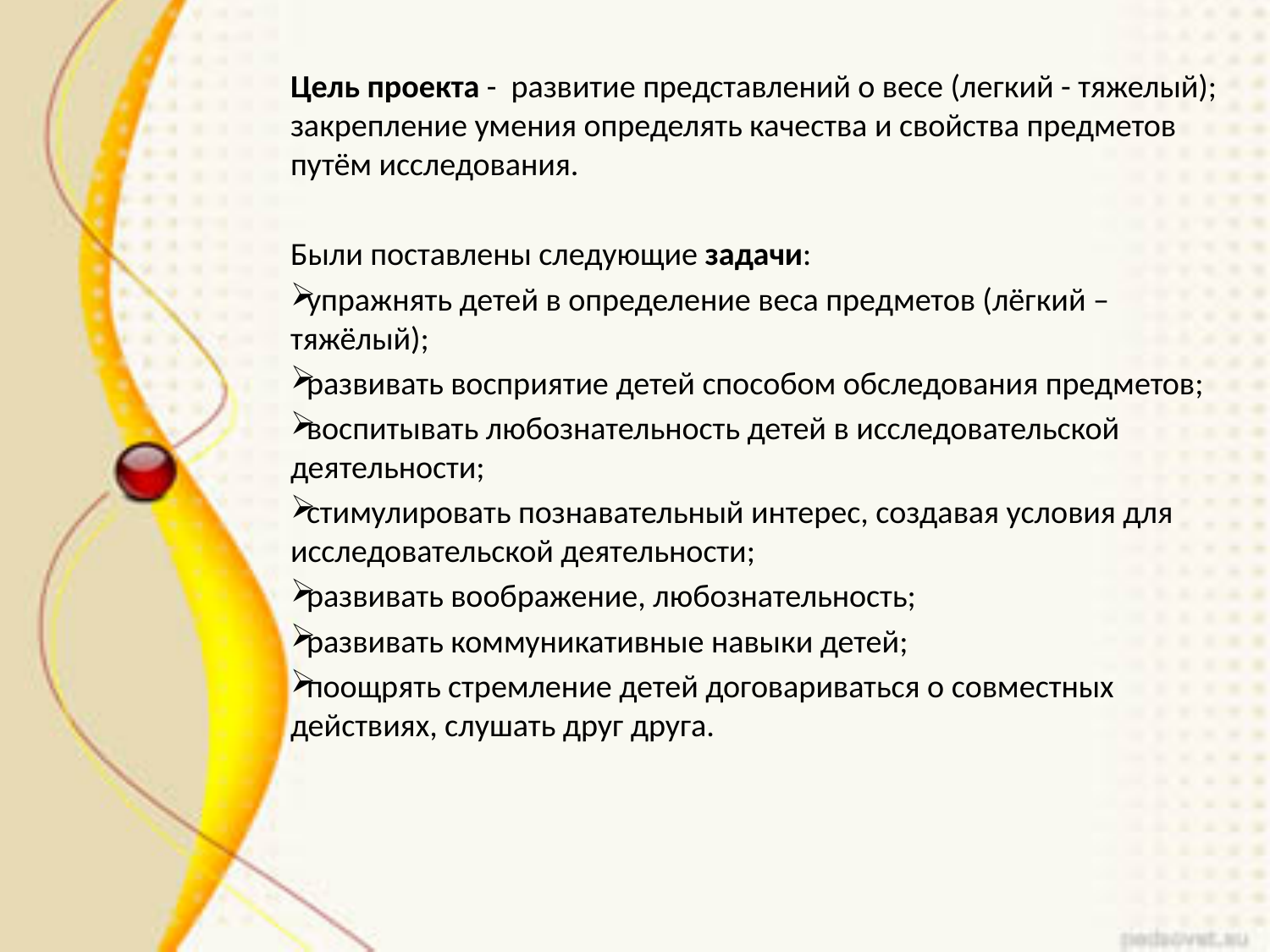

Цель проекта -  развитие представлений о весе (легкий - тяжелый); закрепление умения определять качества и свойства предметов путём исследования.

Были поставлены следующие задачи:
упражнять детей в определение веса предметов (лёгкий – тяжёлый);
развивать восприятие детей способом обследования предметов;
воспитывать любознательность детей в исследовательской деятельности;
стимулировать познавательный интерес, создавая условия для исследовательской деятельности;
развивать воображение, любознательность;
развивать коммуникативные навыки детей;
поощрять стремление детей договариваться о совместных действиях, слушать друг друга.